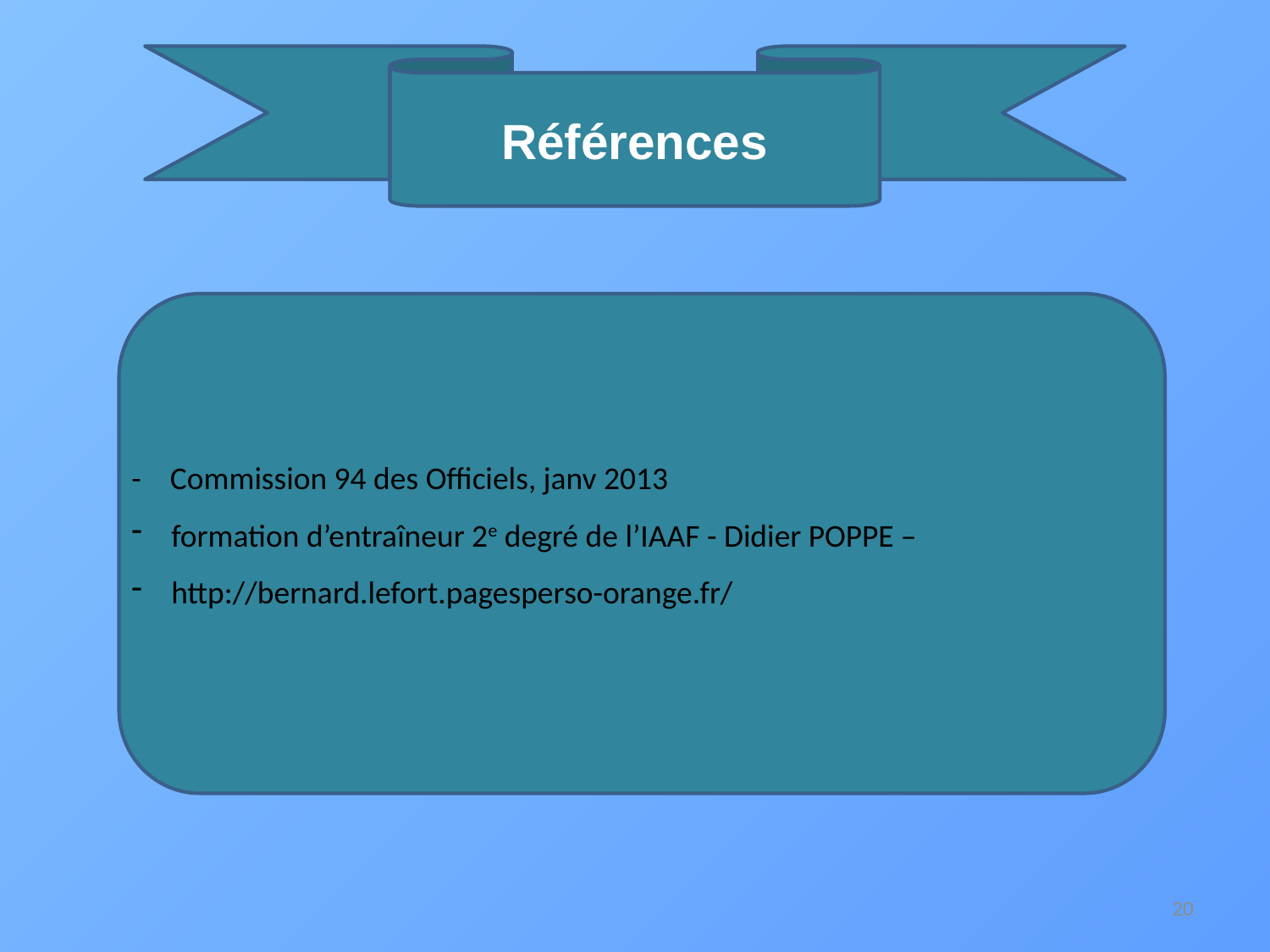

Références
-    Commission 94 des Officiels, janv 2013
formation d’entraîneur 2e degré de l’IAAF - Didier POPPE –
http://bernard.lefort.pagesperso-orange.fr/

20